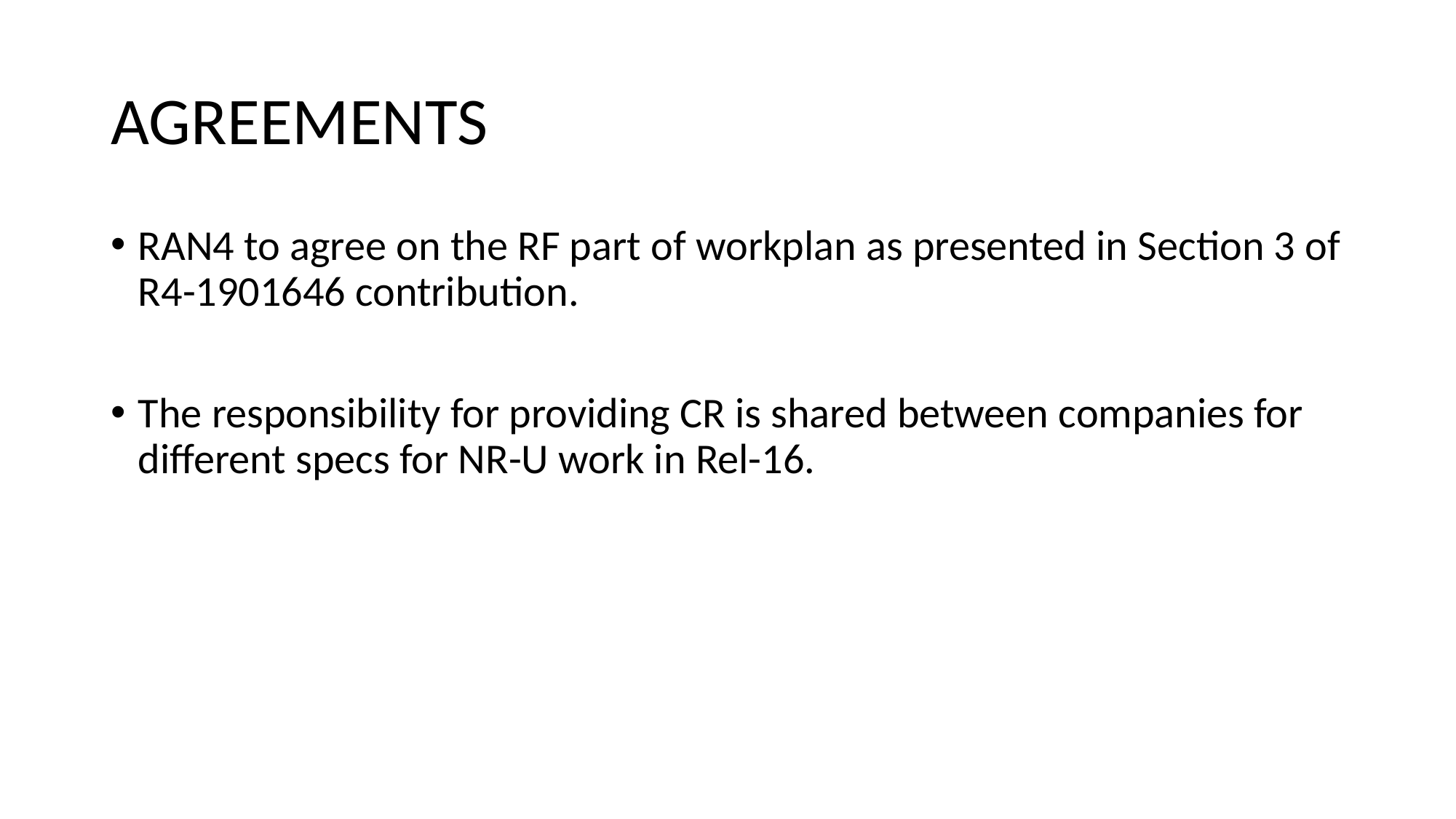

# AGREEMENTS
RAN4 to agree on the RF part of workplan as presented in Section 3 of R4-1901646 contribution.

The responsibility for providing CR is shared between companies for different specs for NR-U work in Rel-16.